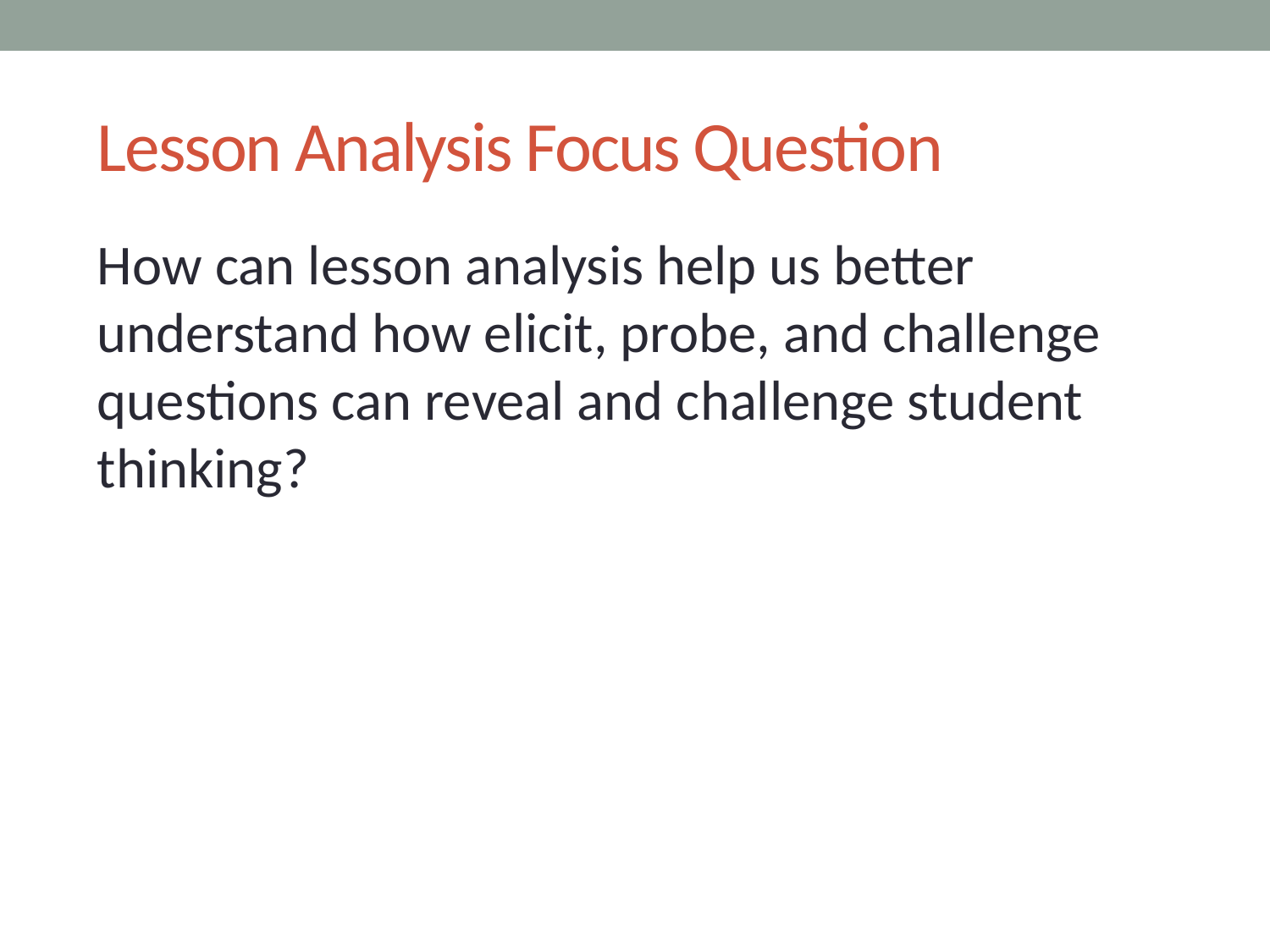

# Lesson Analysis Focus Question
How can lesson analysis help us better understand how elicit, probe, and challenge questions can reveal and challenge student thinking?